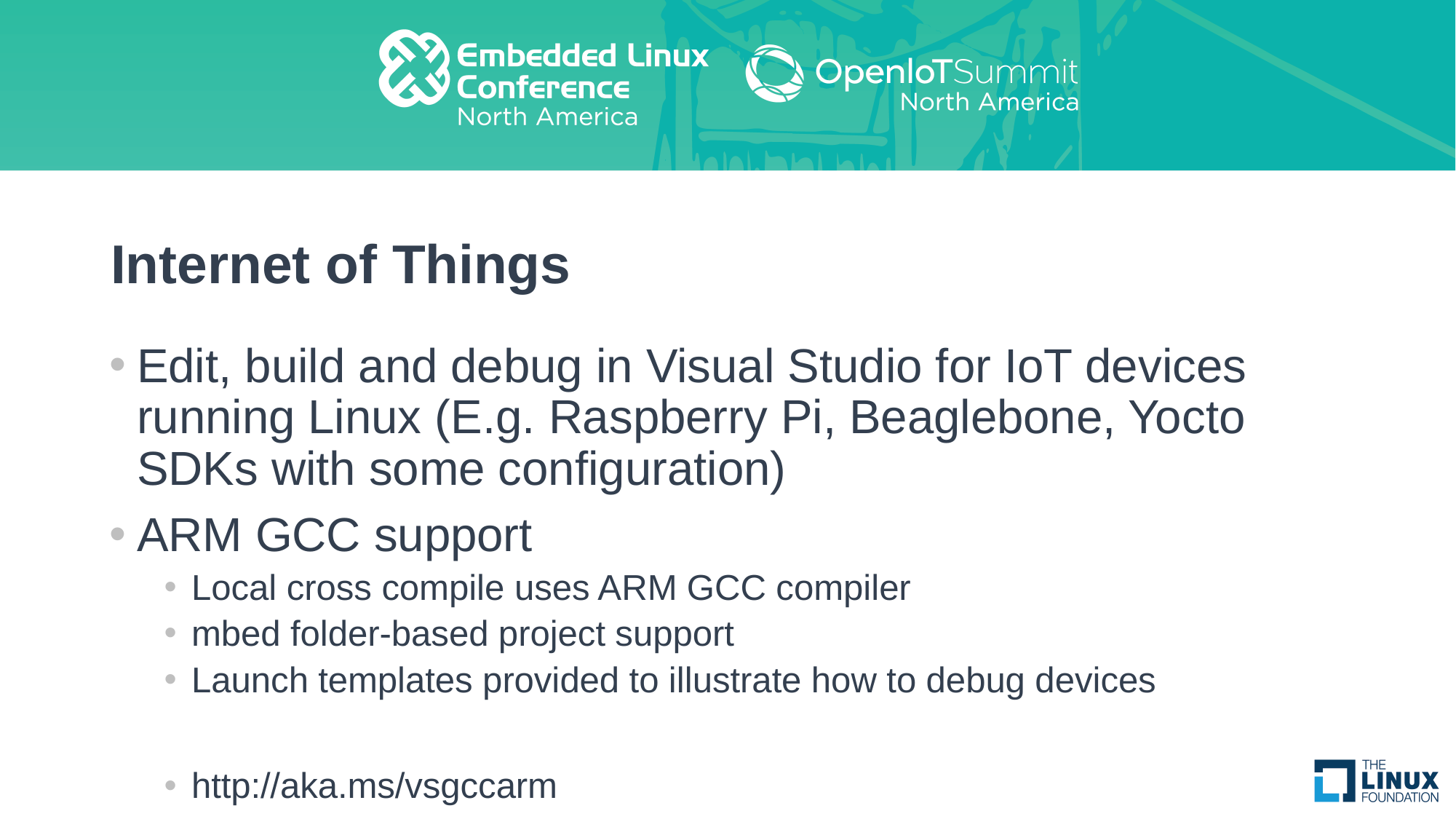

# Internet of Things
Edit, build and debug in Visual Studio for IoT devices running Linux (E.g. Raspberry Pi, Beaglebone, Yocto SDKs with some configuration)
ARM GCC support
Local cross compile uses ARM GCC compiler
mbed folder-based project support
Launch templates provided to illustrate how to debug devices

http://aka.ms/vsgccarm